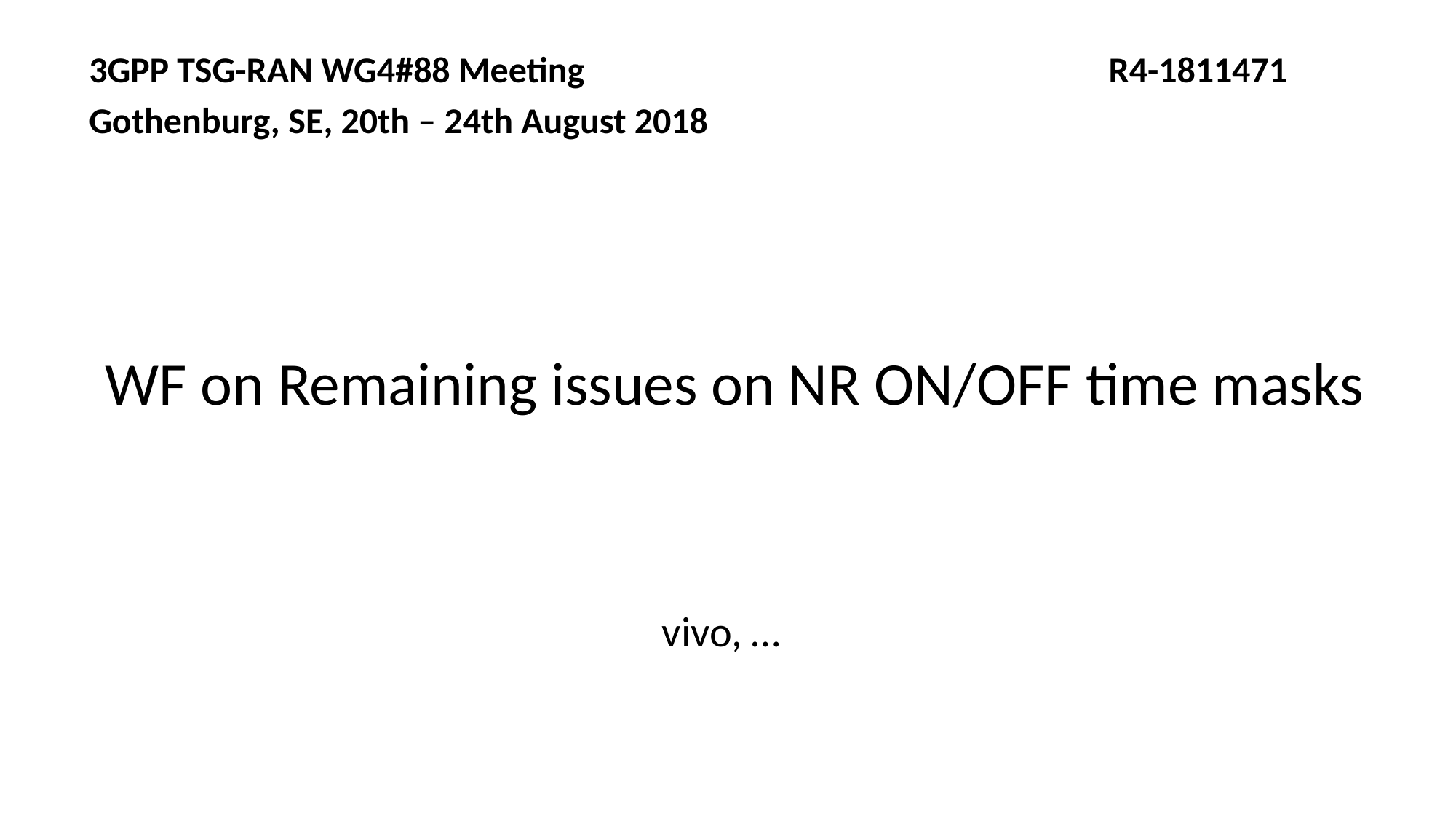

3GPP TSG-RAN WG4#88 Meeting                                                                R4-1811471
Gothenburg, SE, 20th – 24th August 2018
# WF on Remaining issues on NR ON/OFF time masks
vivo, …